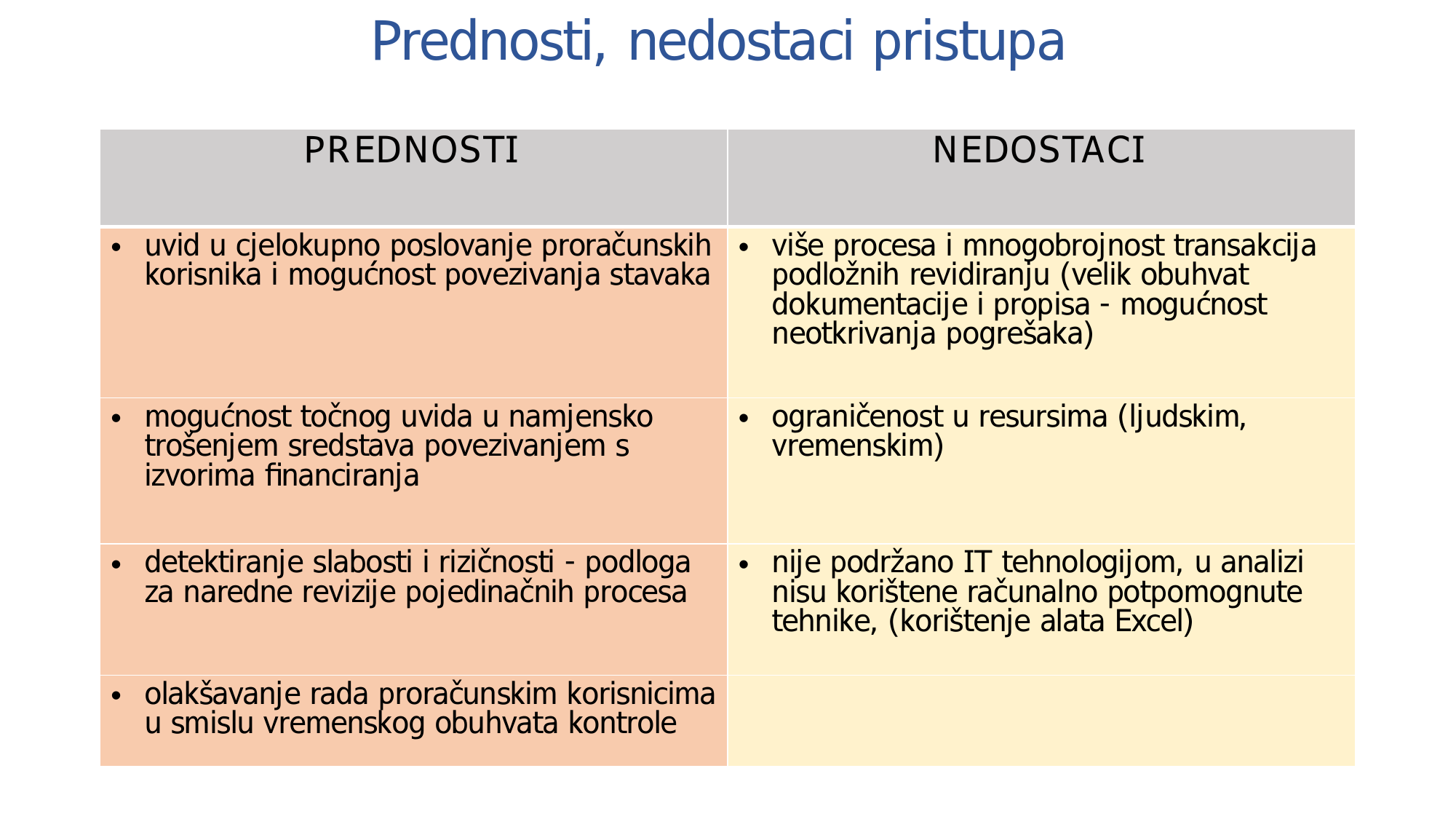

# Prednosti, nedostaci pristupa
| PREDNOSTI | NEDOSTACI |
| --- | --- |
| uvid u cjelokupno poslovanje proračunskih korisnika i mogućnost povezivanja stavaka | više procesa i mnogobrojnost transakcija podložnih revidiranju (velik obuhvat dokumentacije i propisa - mogućnost neotkrivanja pogrešaka) |
| mogućnost točnog uvida u namjensko trošenjem sredstava povezivanjem s izvorima financiranja | ograničenost u resursima (ljudskim, vremenskim) |
| detektiranje slabosti i rizičnosti - podloga za naredne revizije pojedinačnih procesa | nije podržano IT tehnologijom, u analizi nisu korištene računalno potpomognute tehnike, (korištenje alata Excel) |
| olakšavanje rada proračunskim korisnicima u smislu vremenskog obuhvata kontrole |  |